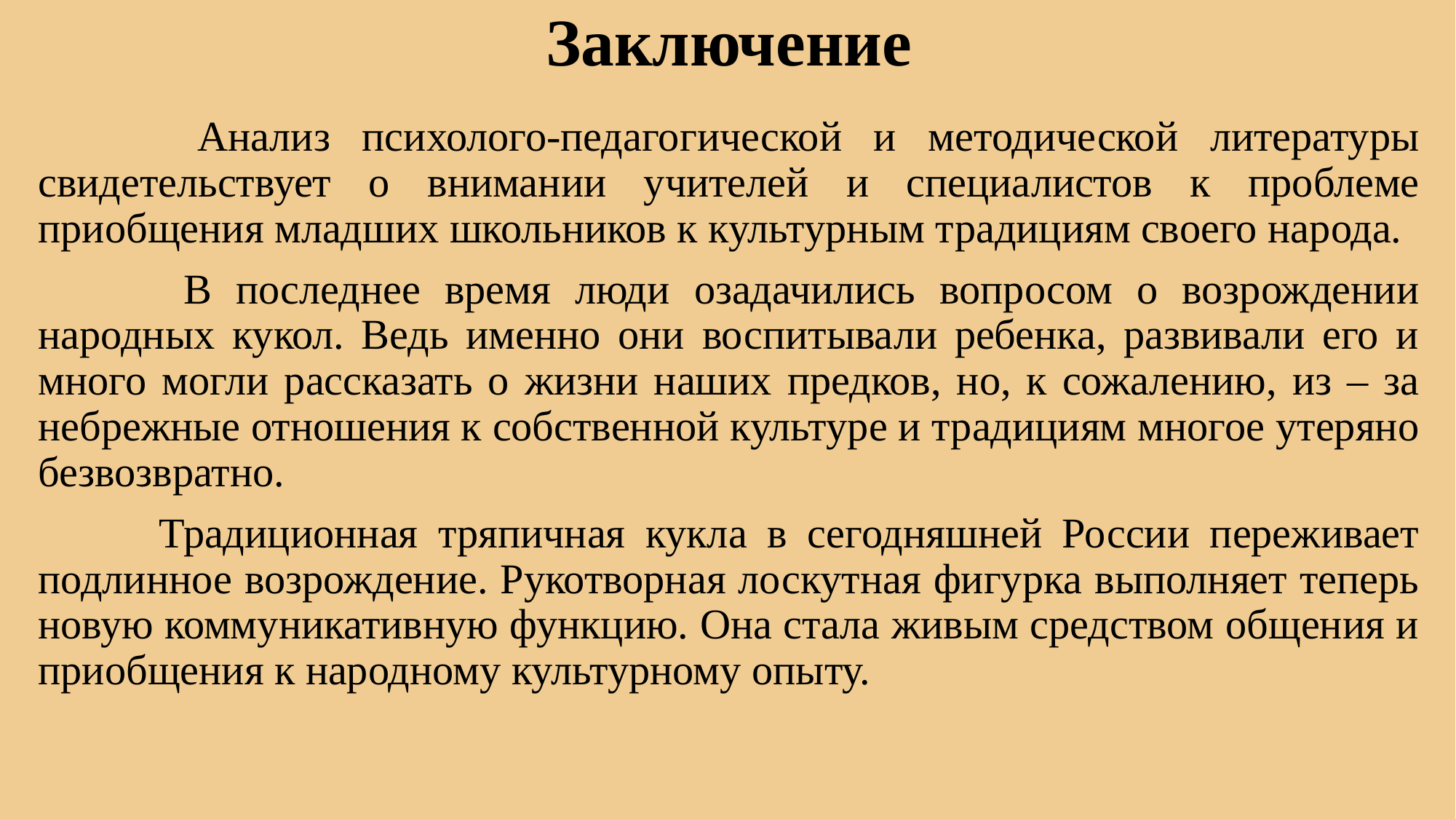

# Заключение
     Анализ психолого-педагогической и методической литературы свидетельствует о внимании учителей и специалистов к проблеме приобщения младших школьников к культурным традициям своего народа.
      В последнее время люди озадачились вопросом о возрождении народных кукол. Ведь именно они воспитывали ребенка, развивали его и много могли рассказать о жизни наших предков, но, к сожалению, из – за небрежные отношения к собственной культуре и традициям многое утеряно безвозвратно.
      Традиционная тряпичная кукла в сегодняшней России переживает подлинное возрождение. Рукотворная лоскутная фигурка выполняет теперь новую коммуникативную функцию. Она стала живым средством общения и приобщения к народному культурному опыту.